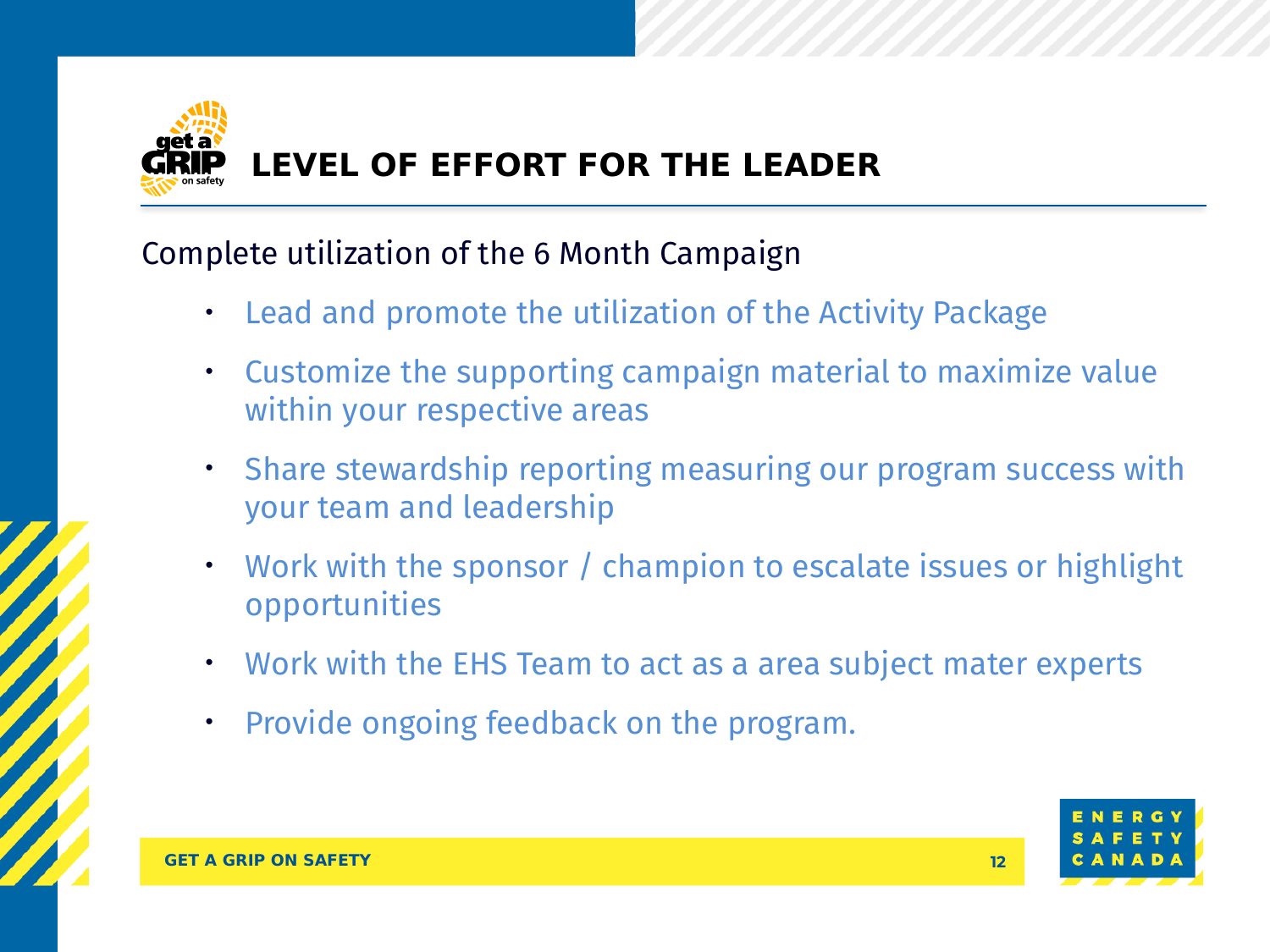

# Level of effort for the leader
Complete utilization of the 6 Month Campaign
Lead and promote the utilization of the Activity Package
Customize the supporting campaign material to maximize value within your respective areas
Share stewardship reporting measuring our program success with your team and leadership
Work with the sponsor / champion to escalate issues or highlight opportunities
Work with the EHS Team to act as a area subject mater experts
Provide ongoing feedback on the program.

Get a grip on safety
12